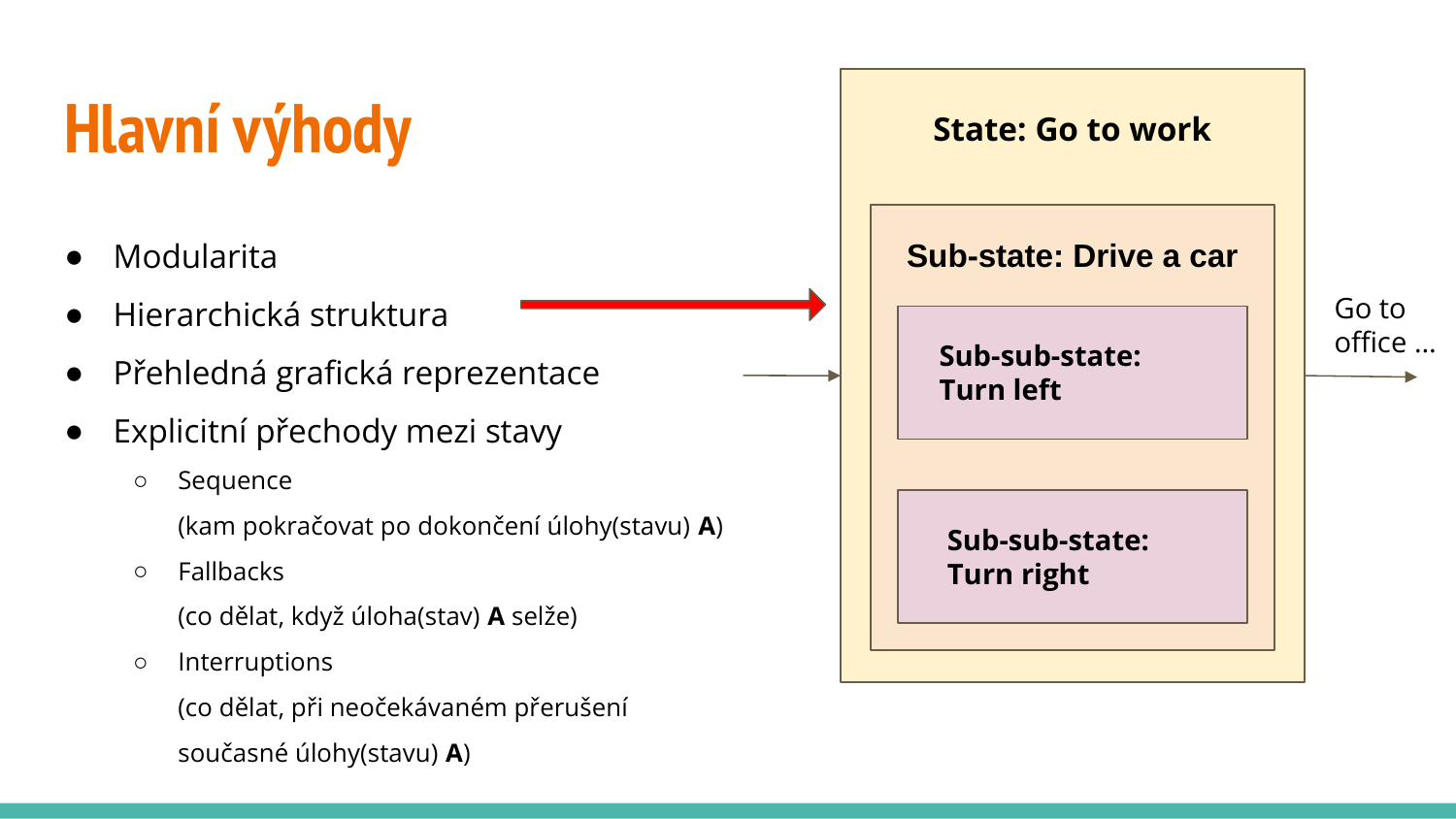

# Hlavní výhody

State: Go to work
Modularita
Hierarchická struktura
Přehledná grafická reprezentace
Explicitní přechody mezi stavy
Sequence
(kam pokračovat po dokončení úlohy(stavu) A)
Fallbacks
(co dělat, když úloha(stav) A selže)
Interruptions
(co dělat, při neočekávaném přerušení
současné úlohy(stavu) A)

Sub-state: Drive a car
Go to office …

Sub-sub-state: Turn left

Sub-sub-state: Turn right